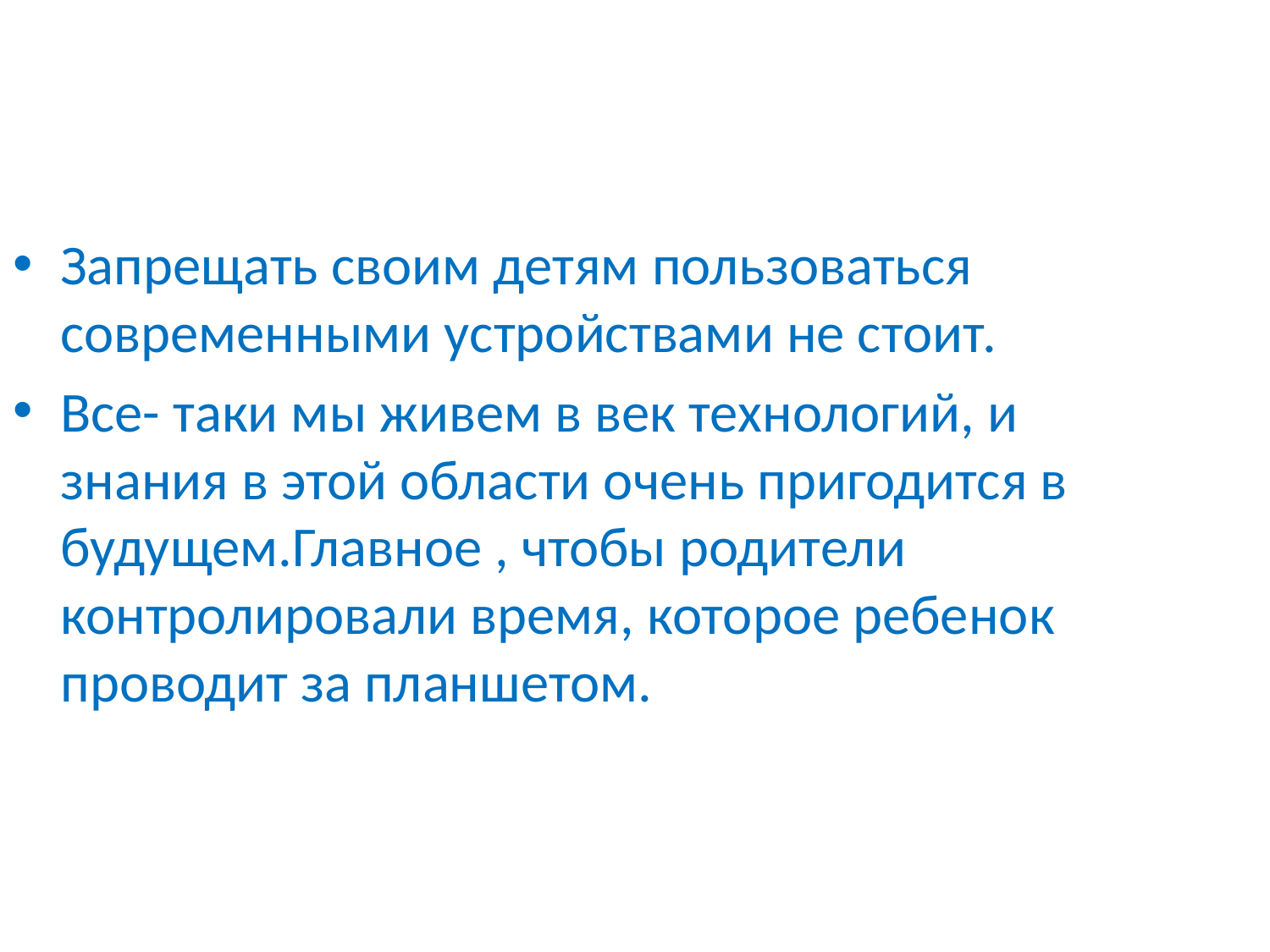

Запрещать своим детям пользоваться современными устройствами не стоит.
Все- таки мы живем в век технологий, и знания в этой области очень пригодится в будущем.Главное , чтобы родители контролировали время, которое ребенок проводит за планшетом.